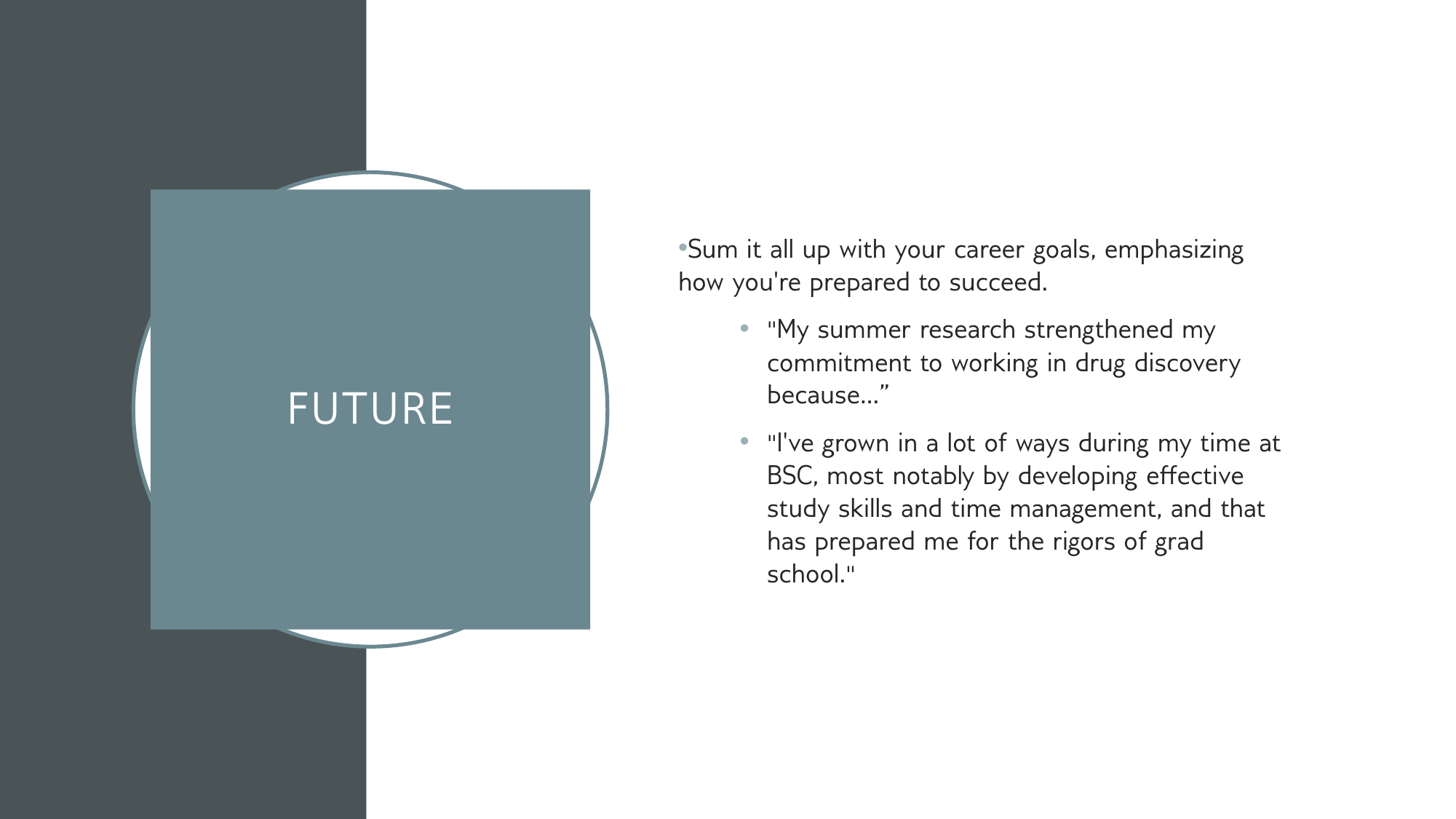

Sum it all up with your career goals, emphasizing how you're prepared to succeed.
"My summer research strengthened my commitment to working in drug discovery because…”
"I've grown in a lot of ways during my time at BSC, most notably by developing effective study skills and time management, and that has prepared me for the rigors of grad school."

# Future